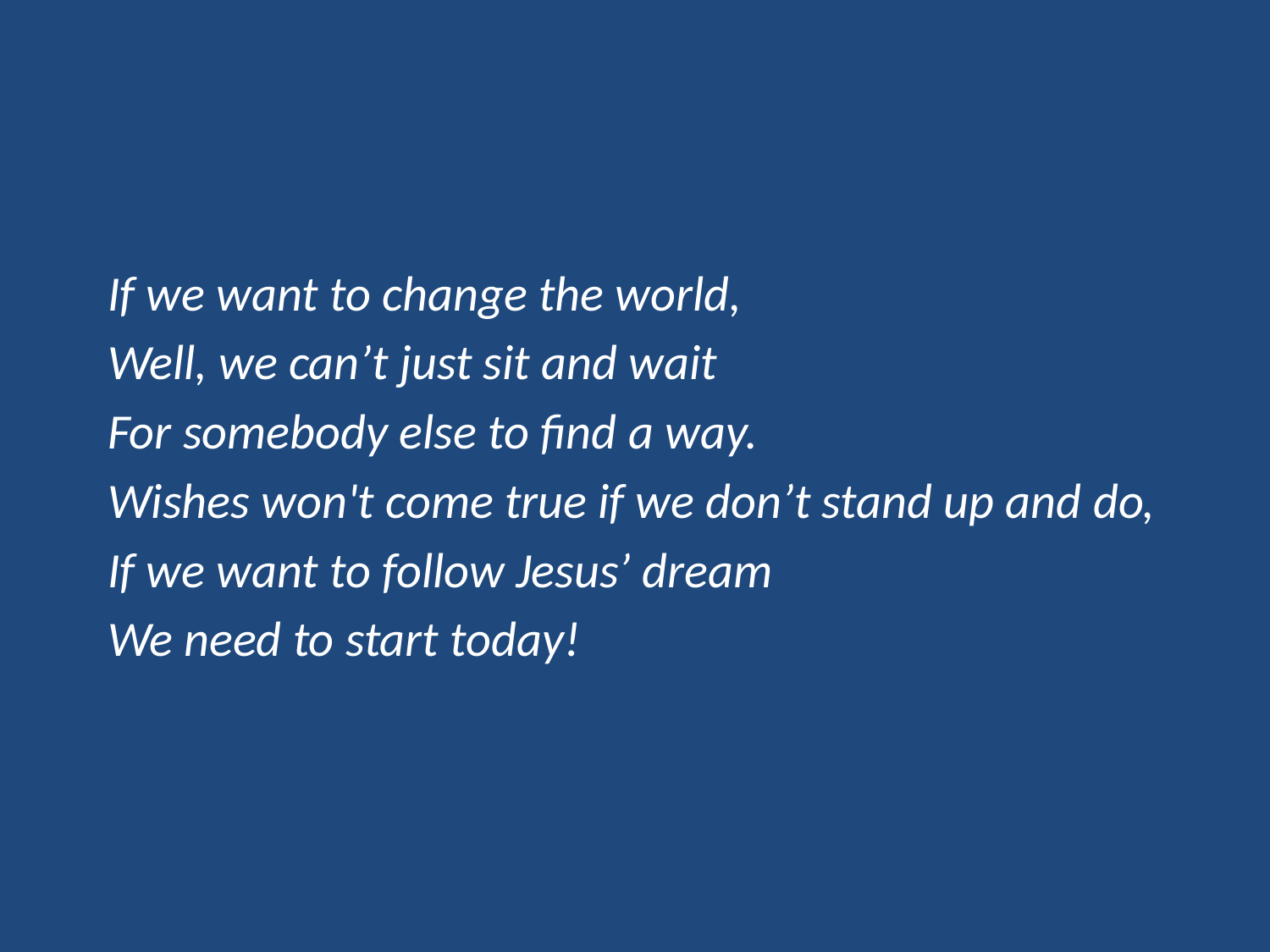

If we want to change the world,
Well, we can’t just sit and wait
For somebody else to find a way.
Wishes won't come true if we don’t stand up and do,
If we want to follow Jesus’ dream
We need to start today!